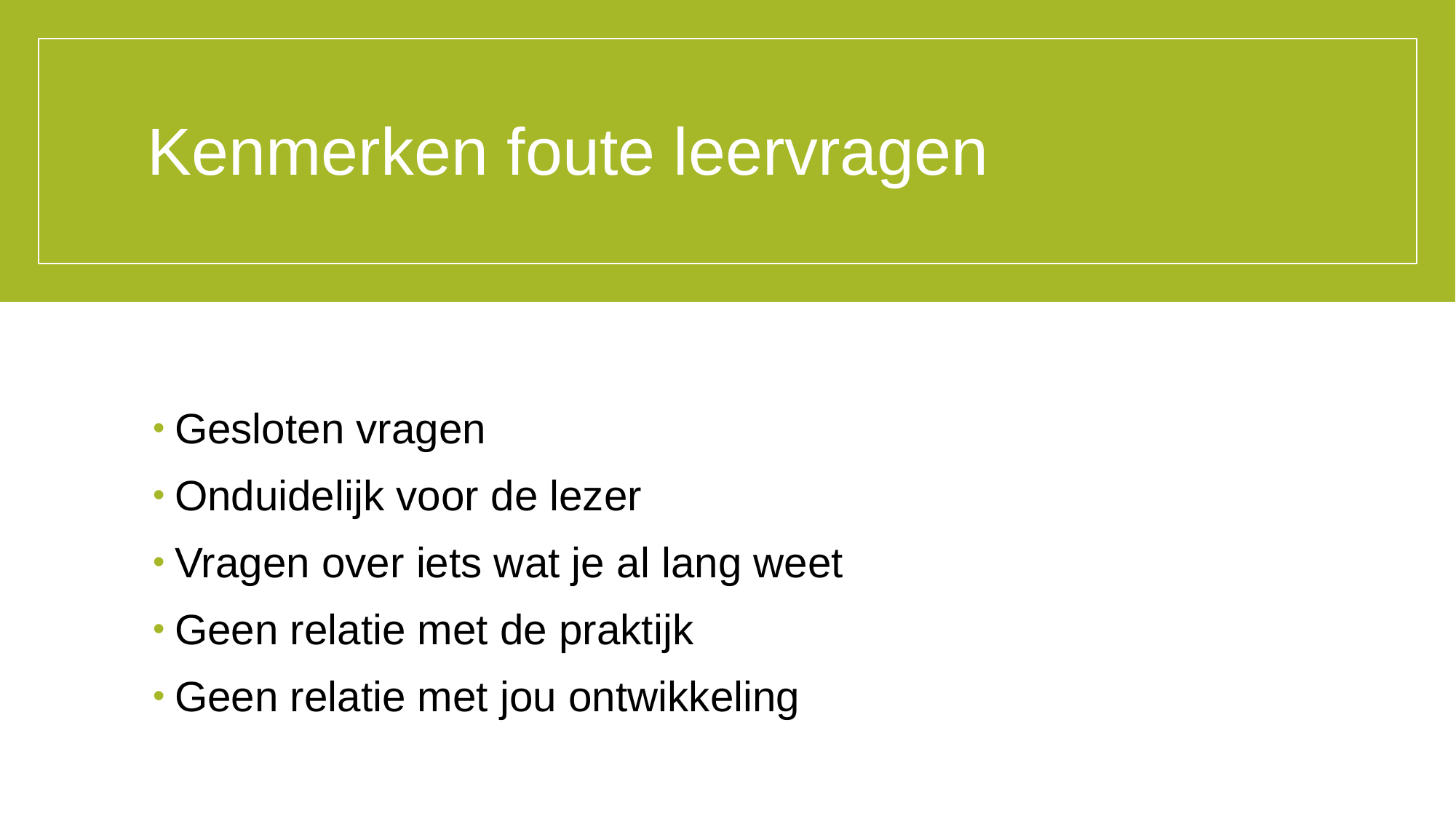

# Kenmerken foute leervragen

Gesloten vragen
Onduidelijk voor de lezer
Vragen over iets wat je al lang weet
Geen relatie met de praktijk
Geen relatie met jou ontwikkeling